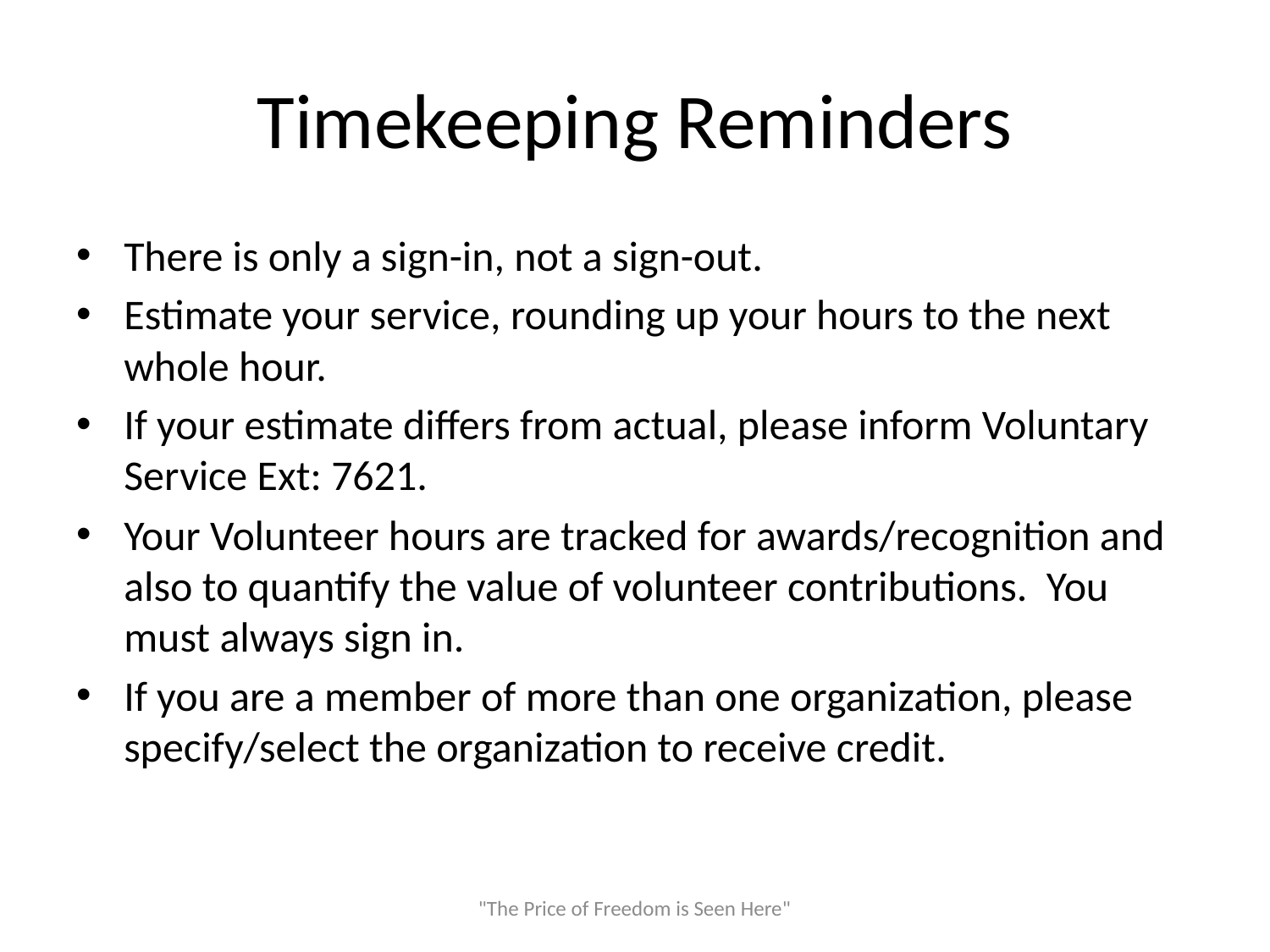

# Timekeeping Reminders
There is only a sign-in, not a sign-out.
Estimate your service, rounding up your hours to the next whole hour.
If your estimate differs from actual, please inform Voluntary Service Ext: 7621.
Your Volunteer hours are tracked for awards/recognition and also to quantify the value of volunteer contributions.  You must always sign in.
If you are a member of more than one organization, please specify/select the organization to receive credit.
"The Price of Freedom is Seen Here"